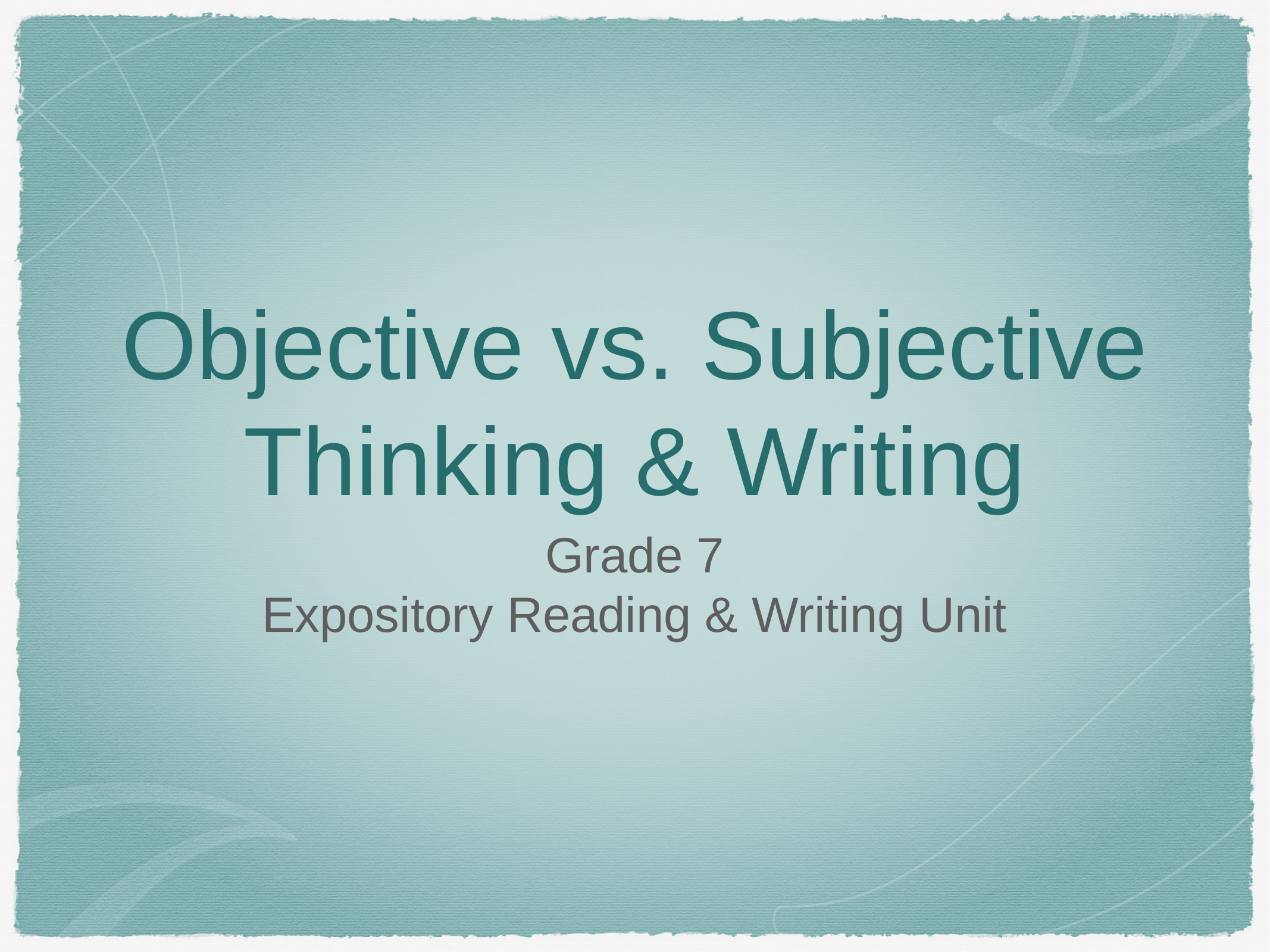

# Objective vs. Subjective
Thinking & Writing
Grade 7
Expository Reading & Writing Unit